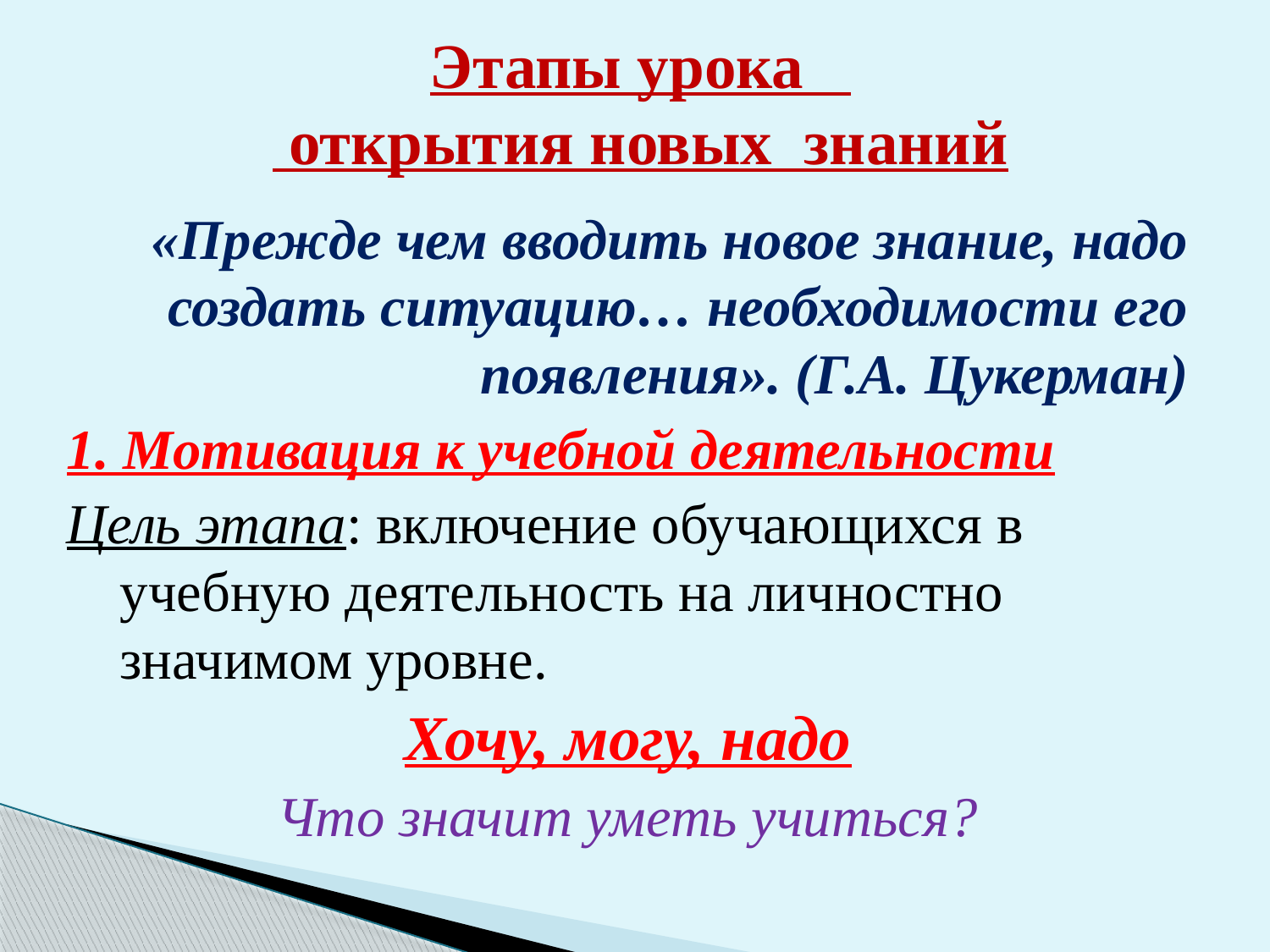

Этапы урока
 открытия новых  знаний
«Прежде чем вводить новое знание, надо создать ситуацию… необходимости его появления». (Г.А. Цукерман)
1. Мотивация к учебной деятельности
Цель этапа: включение обучающихся в учебную деятельность на личностно значимом уровне.
Хочу, могу, надо
Что значит уметь учиться?